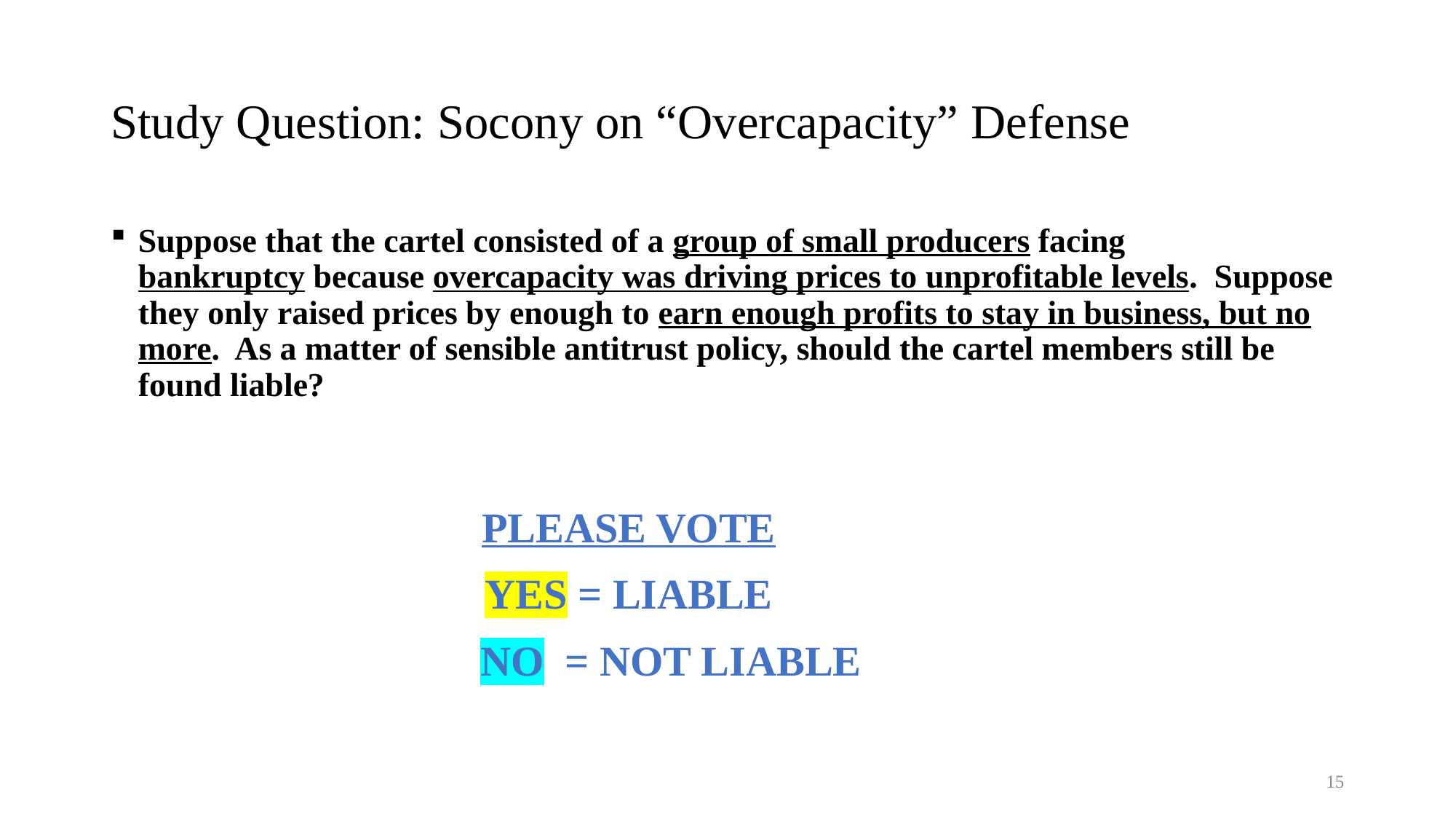

# Study Question: Socony on “Overcapacity” Defense
Suppose that the cartel consisted of a group of small producers facing
bankruptcy because overcapacity was driving prices to unprofitable levels.  Suppose they only raised prices by enough to earn enough profits to stay in business, but no more.  As a matter of sensible antitrust policy, should the cartel members still be found liable?
PLEASE VOTE
YES = LIABLE
        NO  = NOT LIABLE
15